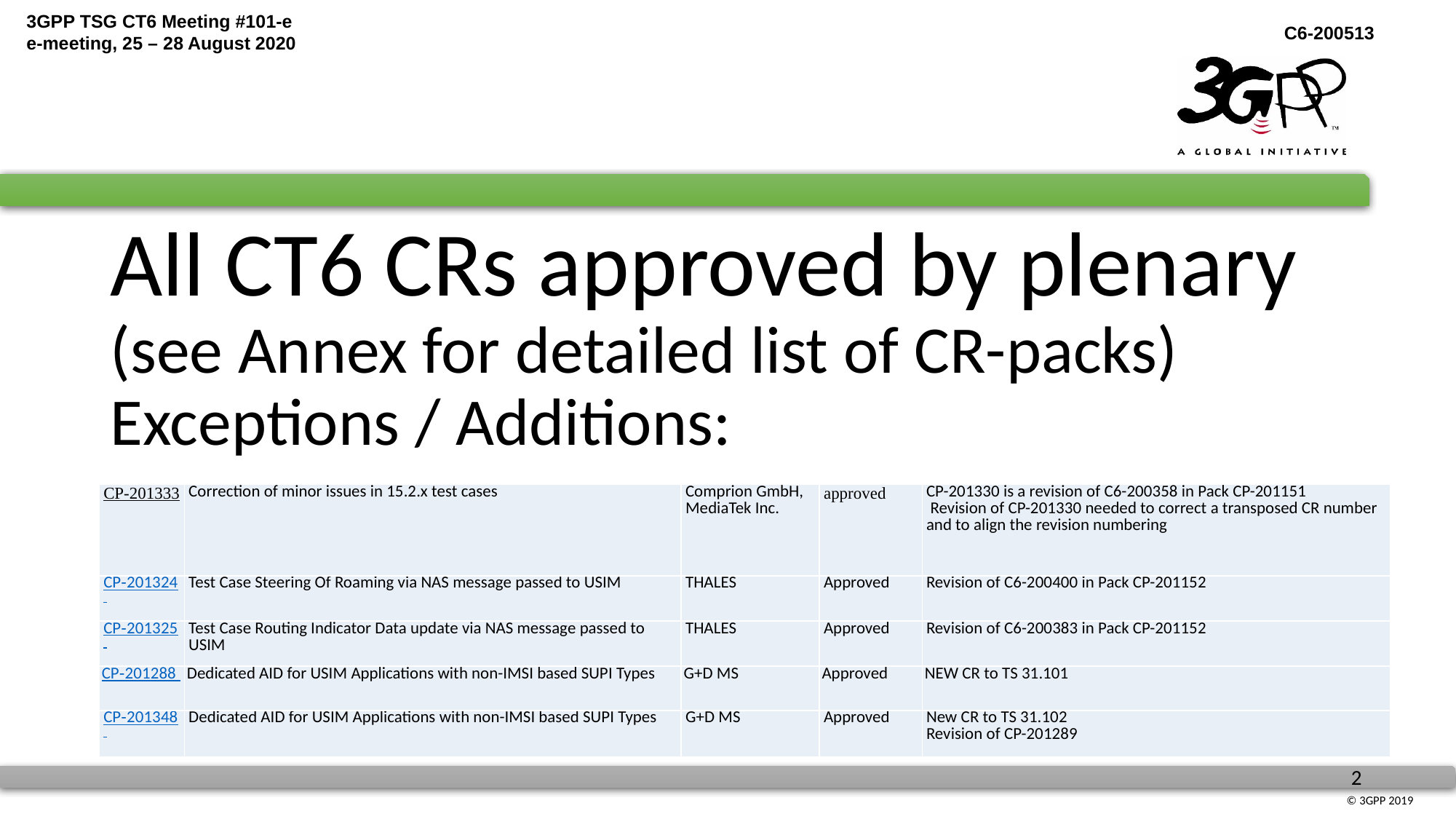

# All CT6 CRs approved by plenary (see Annex for detailed list of CR-packs) Exceptions / Additions:
| CP-201333 | Correction of minor issues in 15.2.x test cases | Comprion GmbH, MediaTek Inc. | approved | CP-201330 is a revision of C6-200358 in Pack CP-201151  Revision of CP-201330 needed to correct a transposed CR number and to align the revision numbering |
| --- | --- | --- | --- | --- |
| CP‑201324 | Test Case Steering Of Roaming via NAS message passed to USIM | THALES | Approved | Revision of C6-200400 in Pack CP-201152 |
| --- | --- | --- | --- | --- |
| CP‑201325 | Test Case Routing Indicator Data update via NAS message passed to USIM | THALES | Approved | Revision of C6-200383 in Pack CP-201152 |
| CP‑201288 | Dedicated AID for USIM Applications with non-IMSI based SUPI Types | G+D MS | Approved | NEW CR to TS 31.101 |
| --- | --- | --- | --- | --- |
| CP‑201348 | Dedicated AID for USIM Applications with non-IMSI based SUPI Types | G+D MS | Approved | New CR to TS 31.102 Revision of CP-201289 |
| --- | --- | --- | --- | --- |